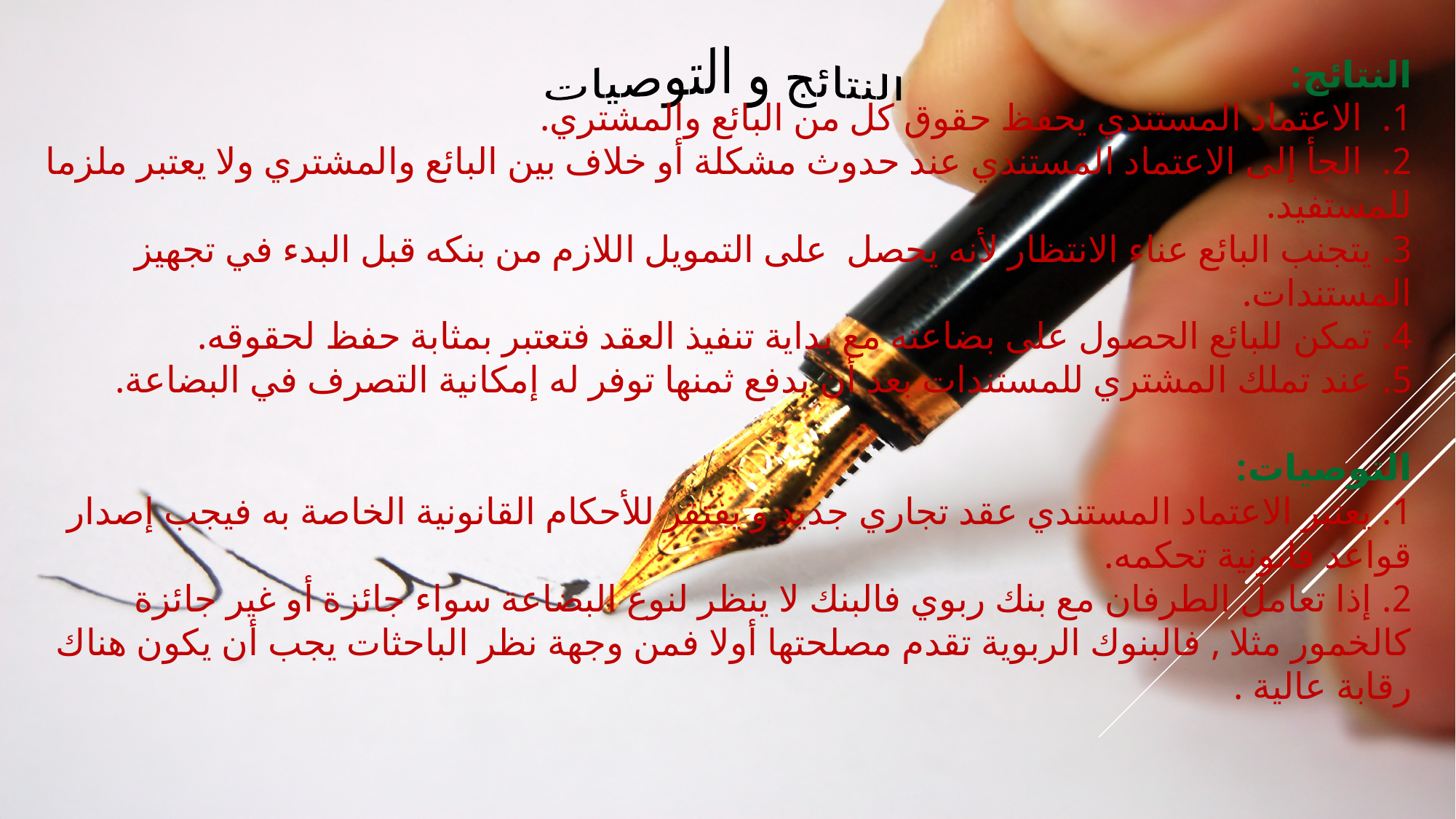

النتائج:
1.  الاعتماد المستندي يحفظ حقوق كل من البائع والمشتري.
2.  الجأ إلى الاعتماد المستندي عند حدوث مشكلة أو خلاف بين البائع والمشتري ولا يعتبر ملزما للمستفيد.
3. يتجنب البائع عناء الانتظار لأنه يحصل  على التمويل اللازم من بنكه قبل البدء في تجهيز المستندات.
4. تمكن للبائع الحصول على بضاعته مع بداية تنفيذ العقد فتعتبر بمثابة حفظ لحقوقه.
5. عند تملك المشتري للمستندات بعد أن يدفع ثمنها توفر له إمكانية التصرف في البضاعة.

التوصيات:
1. يعتبر الاعتماد المستندي عقد تجاري جديد و يفتقر للأحكام القانونية الخاصة به فيجب إصدار قواعد قانونية تحكمه.
2. إذا تعامل الطرفان مع بنك ربوي فالبنك لا ينظر لنوع البضاعة سواء جائزة أو غير جائزة كالخمور مثلا , فالبنوك الربوية تقدم مصلحتها أولا فمن وجهة نظر الباحثات يجب أن يكون هناك رقابة عالية .

النتائج و التوصيات